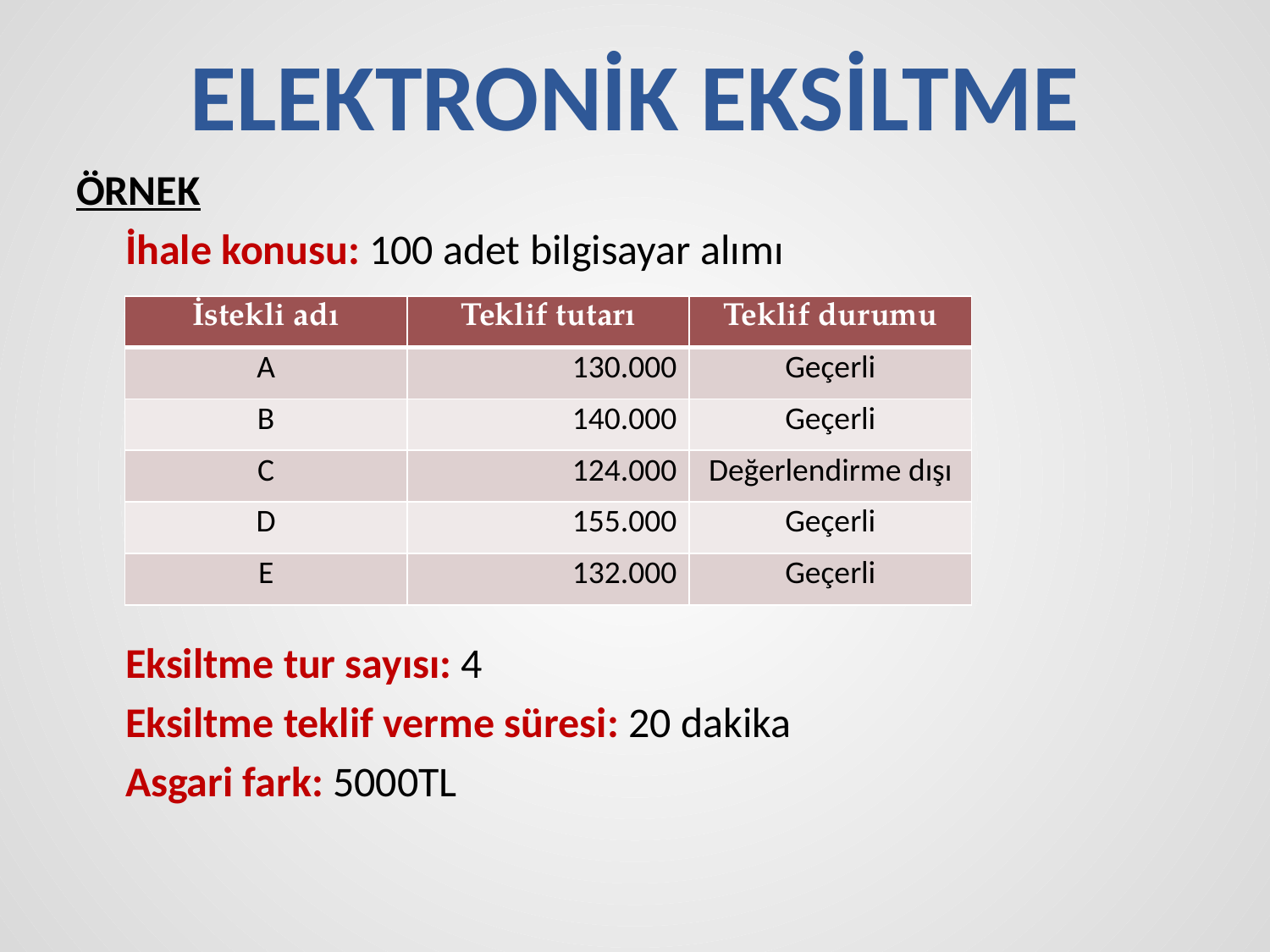

# ELEKTRONİK EKSİLTME
ÖRNEK
İhale konusu: 100 adet bilgisayar alımı

Eksiltme tur sayısı: 4
Eksiltme teklif verme süresi: 20 dakika
Asgari fark: 5000TL

| İstekli adı | Teklif tutarı | Teklif durumu |
| --- | --- | --- |
| A | 130.000 | Geçerli |
| B | 140.000 | Geçerli |
| C | 124.000 | Değerlendirme dışı |
| D | 155.000 | Geçerli |
| E | 132.000 | Geçerli |